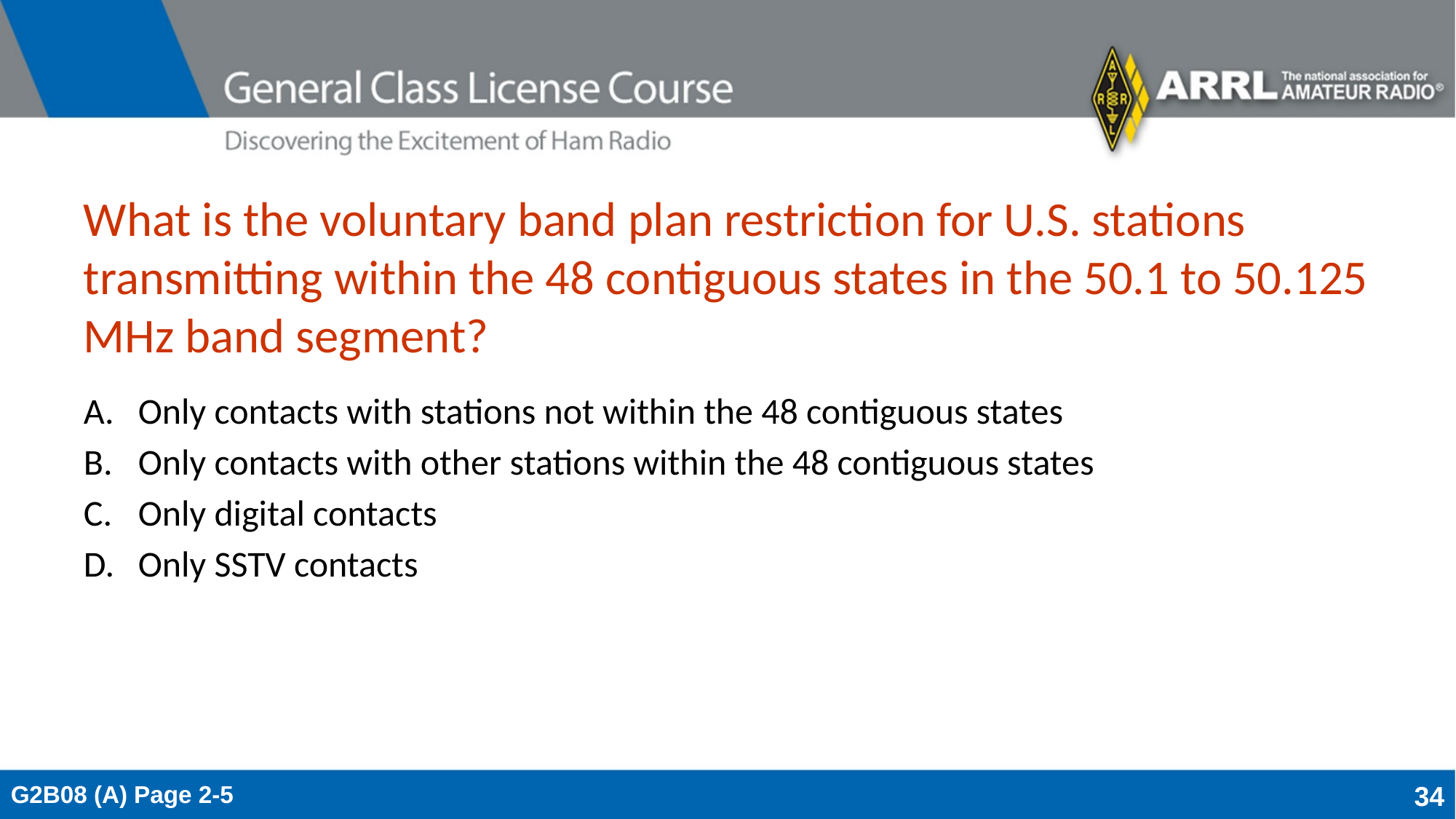

# What is the voluntary band plan restriction for U.S. stations transmitting within the 48 contiguous states in the 50.1 to 50.125 MHz band segment?
Only contacts with stations not within the 48 contiguous states
Only contacts with other stations within the 48 contiguous states
Only digital contacts
Only SSTV contacts
G2B08 (A) Page 2-5
34